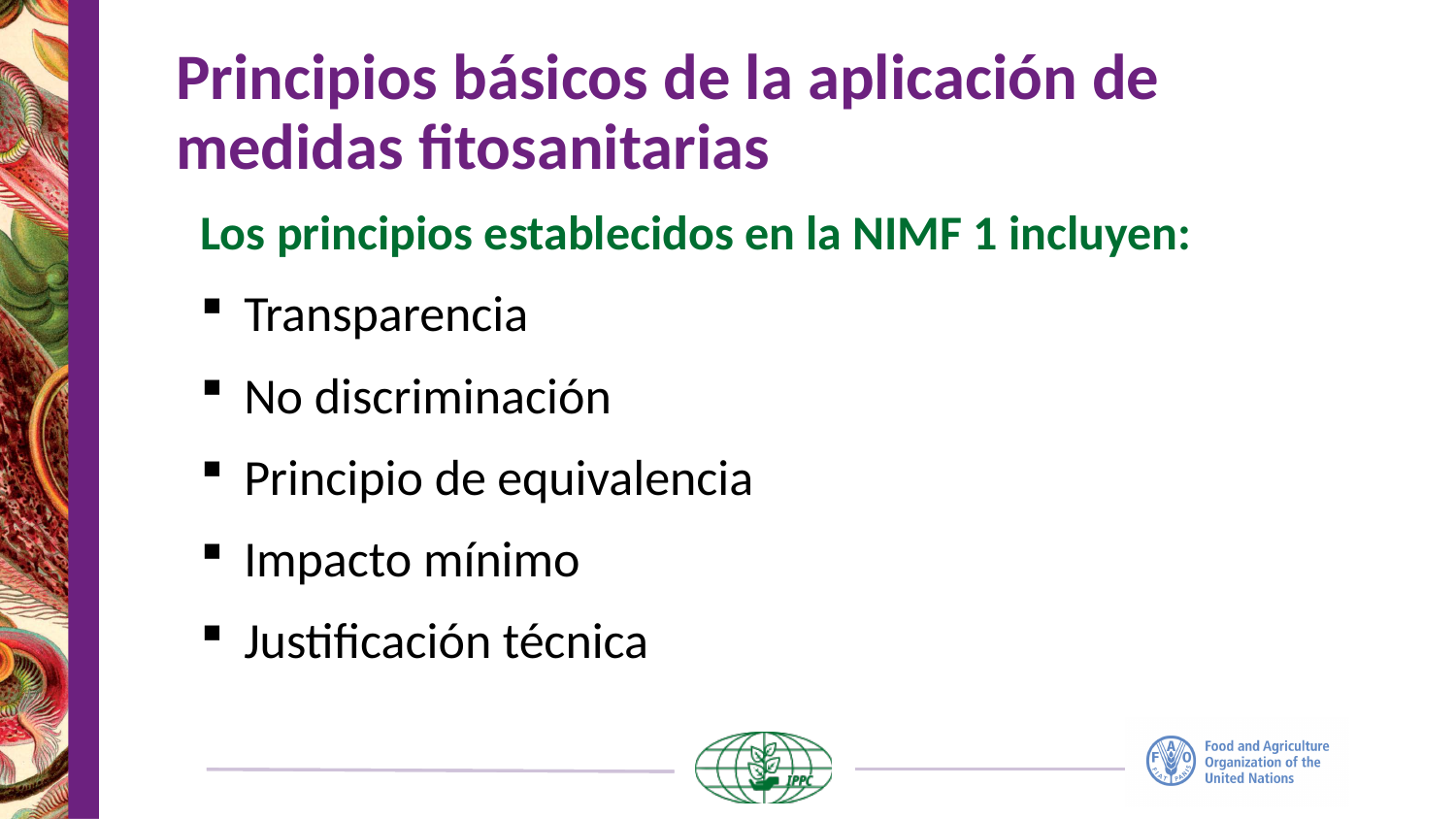

# Principios básicos de la aplicación de medidas fitosanitarias
Los principios establecidos en la NIMF 1 incluyen:
Transparencia
No discriminación
Principio de equivalencia
Impacto mínimo
Justificación técnica